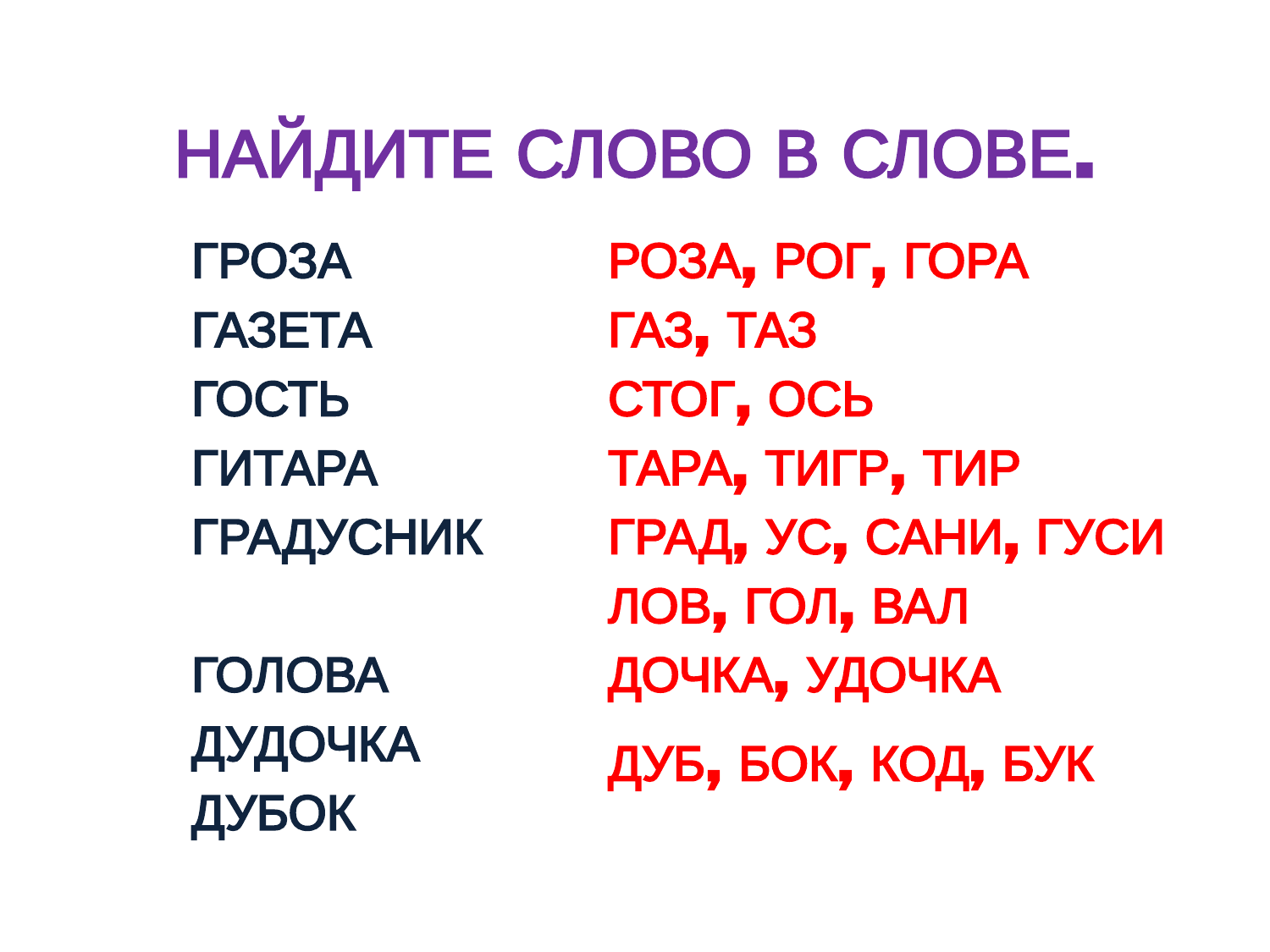

# НАЙДИТЕ СЛОВО В СЛОВЕ.
ГРОЗА
ГАЗЕТА
ГОСТЬ
ГИТАРА
ГРАДУСНИК

ГОЛОВА
ДУДОЧКА
ДУБОК
РОЗА, РОГ, ГОРА
ГАЗ, ТАЗ
СТОГ, ОСЬ
ТАРА, ТИГР, ТИР
ГРАД, УС, САНИ, ГУСИ
ЛОВ, ГОЛ, ВАЛ
ДОЧКА, УДОЧКА

ДУБ, БОК, КОД, БУК